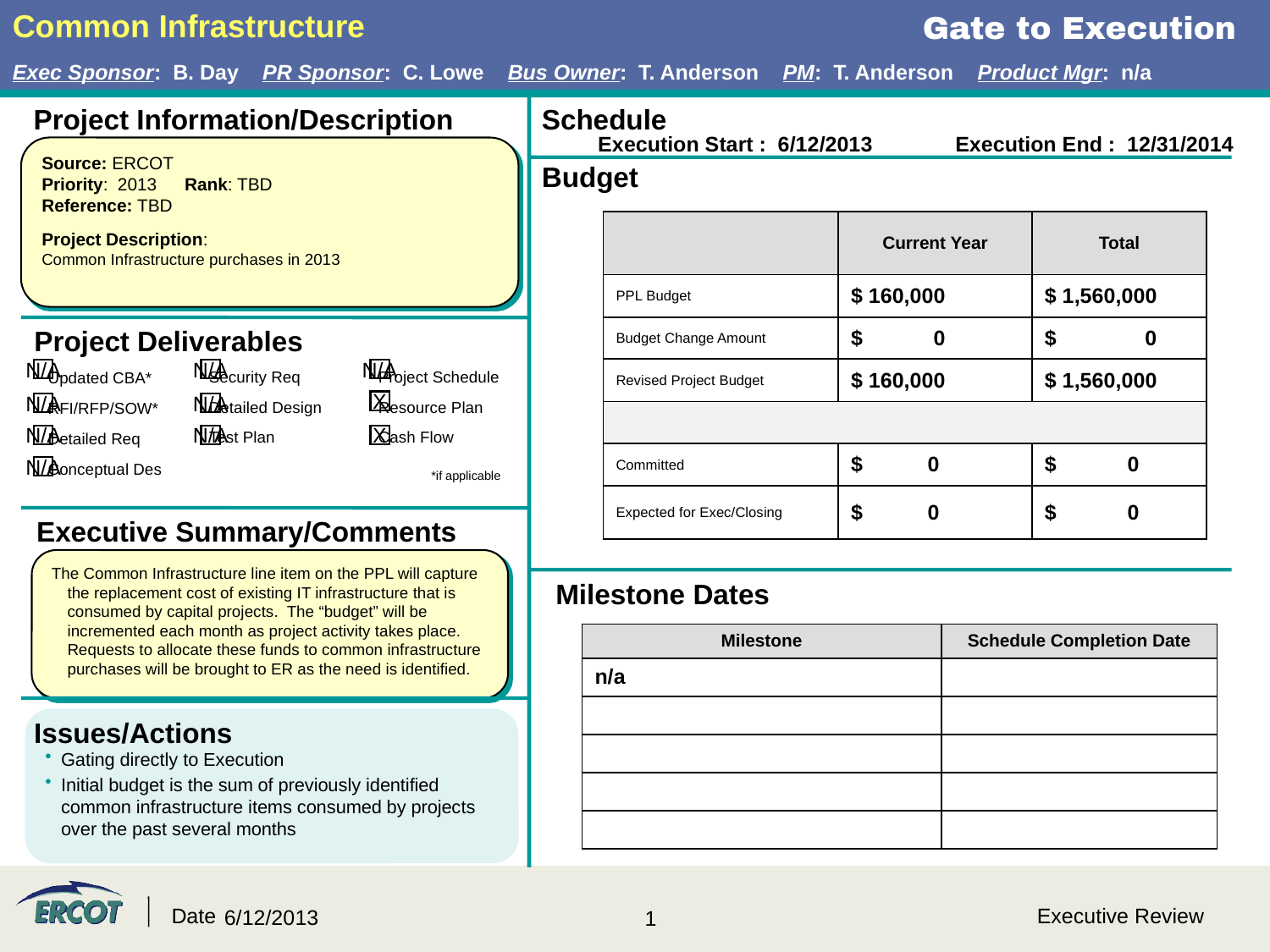

Common Infrastructure
# Gate to Execution
Exec Sponsor:  B. Day    PR Sponsor:  C. Lowe    Bus Owner:  T. Anderson    PM:  T. Anderson    Product Mgr:  n/a
Project Information/Description

Schedule
Execution Start :  6/12/2013
Execution End :  12/31/2014
Source: ERCOT
Priority:  2013	Rank: TBD
Reference: TBD

Project Description:
Common Infrastructure purchases in 2013

Budget

|  | Current Year | Total |
| --- | --- | --- |
| PPL Budget | $ 160,000 | $ 1,560,000 |
| Budget Change Amount | $ 0 | $ 0 |
| Revised Project Budget | $ 160,000 | $ 1,560,000 |
|  |  |  |
| Committed | $ 0 | $ 0 |
| Expected for Exec/Closing | $ 0 | $ 0 |
Project Deliverables

Security Req
Detailed Design
Test Plan
Project Schedule
Resource Plan
Cash Flow
Updated CBA*
RFI/RFP/SOW*
Detailed Req
Conceptual Des
N/A
N/A
N/A
X
N/A
N/A
N/A
N/A
X
N/A
*if applicable

Executive Summary/Comments
The Common Infrastructure line item on the PPL will capture the replacement cost of existing IT infrastructure that is consumed by capital projects.  The “budget” will be incremented each month as project activity takes place.  Requests to allocate these funds to common infrastructure purchases will be brought to ER as the need is identified.

Milestone Dates

| Milestone | Schedule Completion Date |
| --- | --- |
| n/a |  |
|  |  |
|  |  |
|  |  |
|  |  |

Gating directly to Execution
Initial budget is the sum of previously identified common infrastructure items consumed by projects over the past several months
Issues/Actions
Date
Executive Review
6/12/2013